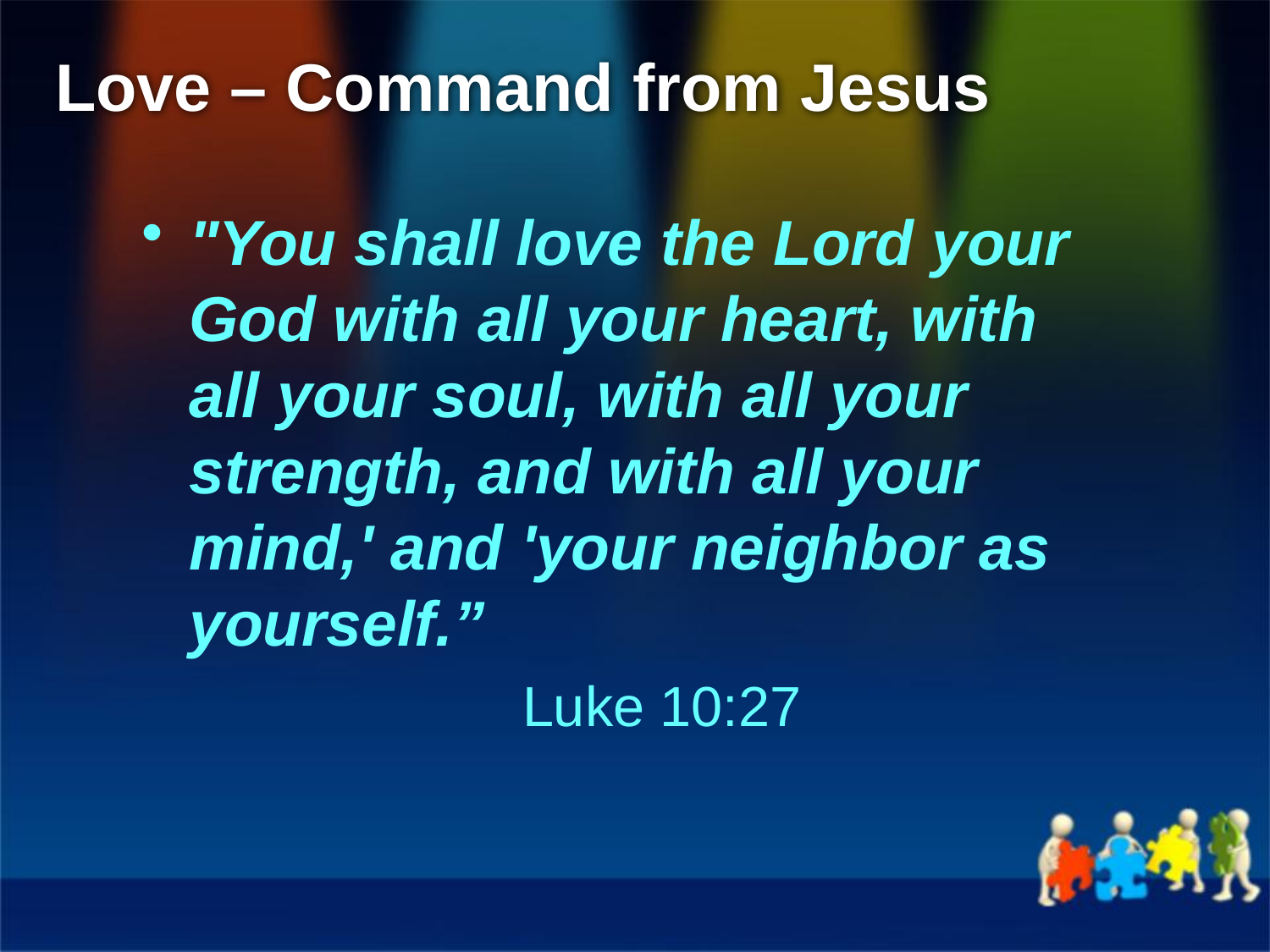

# Love – Command from Jesus
"You shall love the Lord your God with all your heart, with all your soul, with all your strength, and with all your mind,' and 'your neighbor as yourself.”
			Luke 10:27